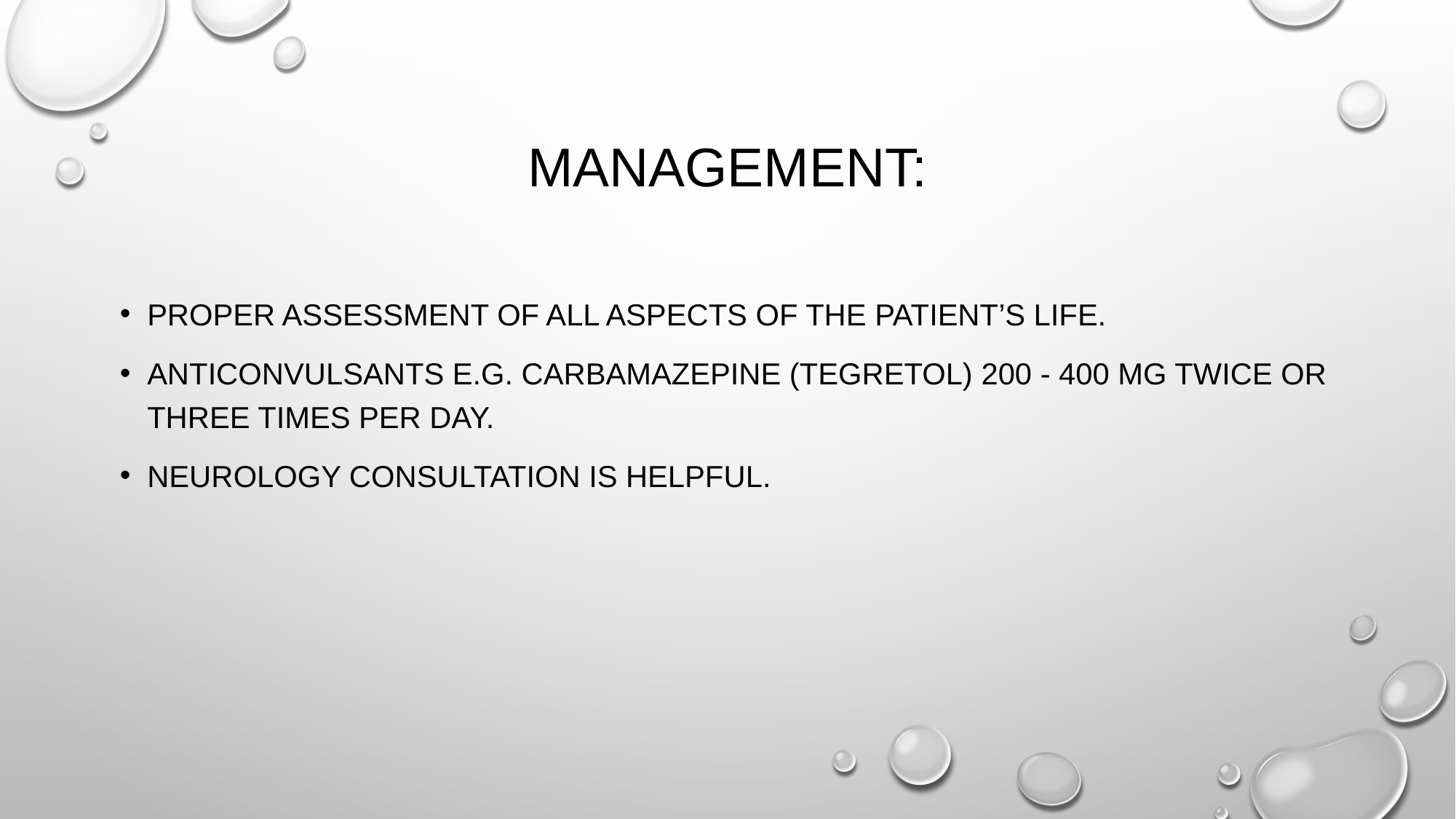

# Management:
Proper assessment of all aspects of the patient’s life.
Anticonvulsants e.g. carbamazepine (Tegretol) 200 - 400 mg twice or three times per day.
Neurology consultation is helpful.